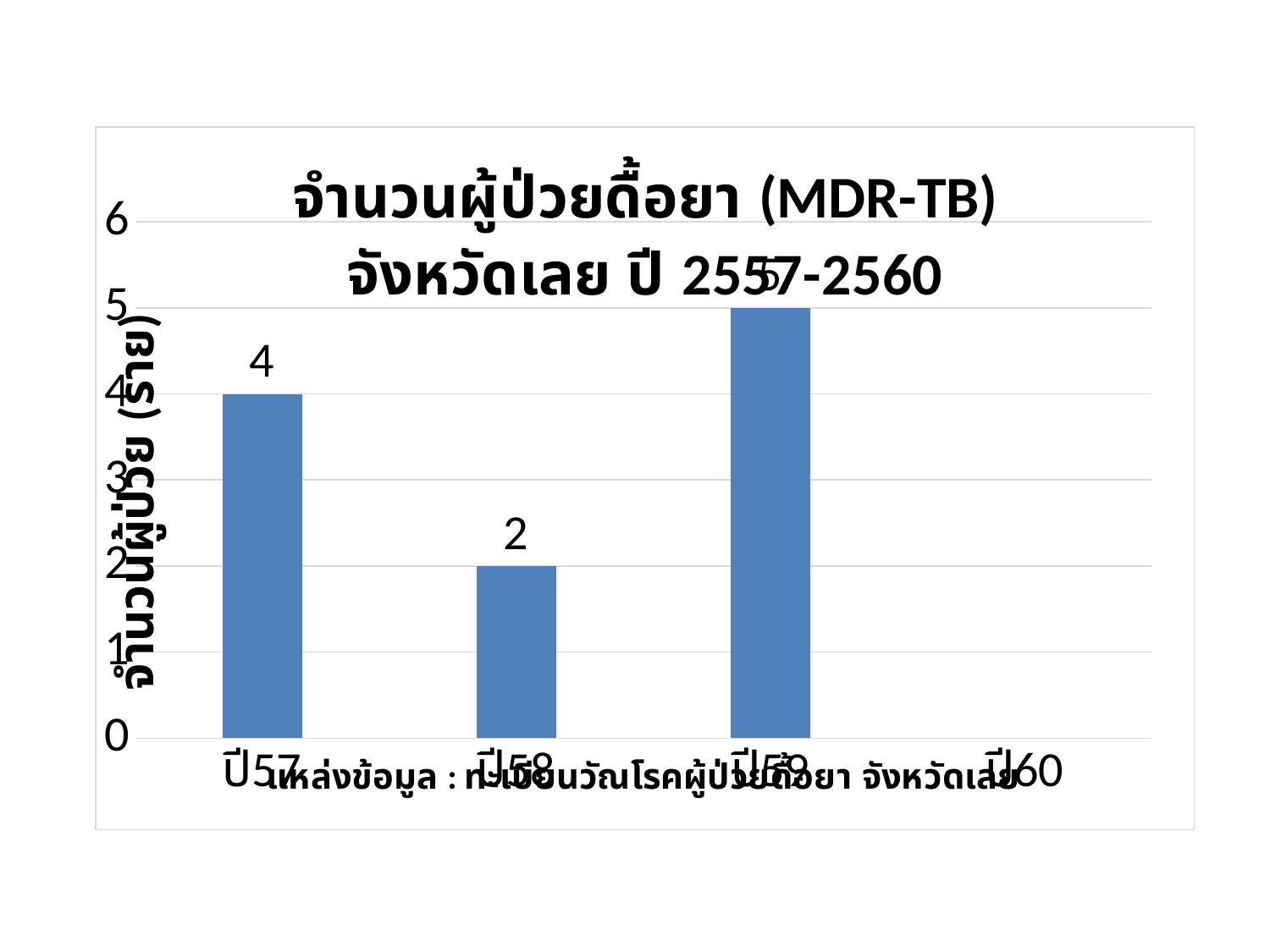

### Chart: จำนวนผู้ป่วยดื้อยา (MDR-TB) จังหวัดเลย ปี 2557-2560

| Category | MDR |
|---|---|
| ปี57 | 4.0 |
| ปี58 | 2.0 |
| ปี59 | 5.0 |
| ปี60 | None |